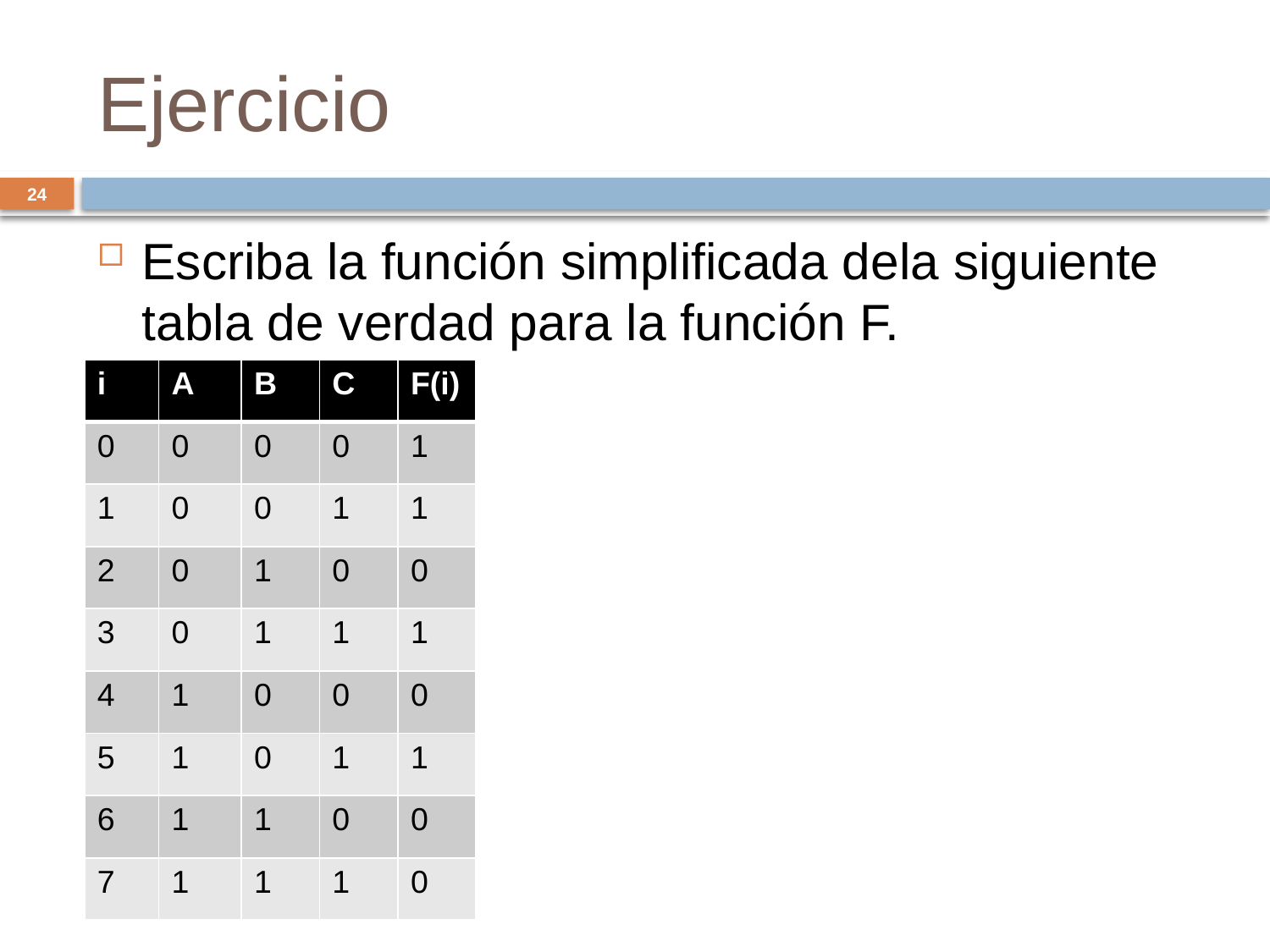

# Ejercicio
24
Escriba la función simplificada dela siguiente tabla de verdad para la función F.
| i | A | B | C | F(i) |
| --- | --- | --- | --- | --- |
| 0 | 0 | 0 | 0 | 1 |
| 1 | 0 | 0 | 1 | 1 |
| 2 | 0 | 1 | 0 | 0 |
| 3 | 0 | 1 | 1 | 1 |
| 4 | 1 | 0 | 0 | 0 |
| 5 | 1 | 0 | 1 | 1 |
| 6 | 1 | 1 | 0 | 0 |
| 7 | 1 | 1 | 1 | 0 |